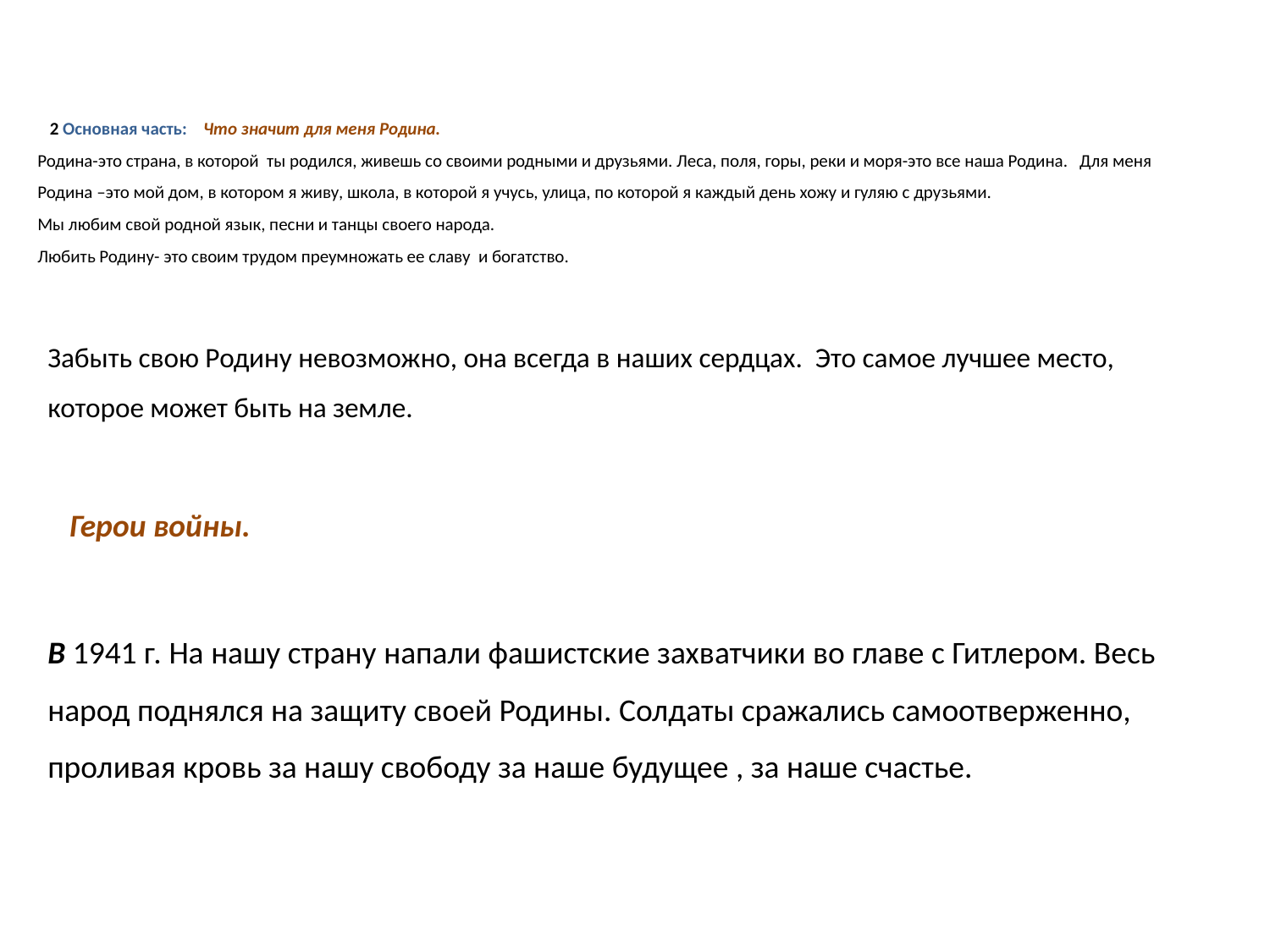

# 2 Основная часть:    Что значит для меня Родина. Родина-это страна, в которой  ты родился, живешь со своими родными и друзьями. Леса, поля, горы, реки и моря-это все наша Родина.   Для меня Родина –это мой дом, в котором я живу, школа, в которой я учусь, улица, по которой я каждый день хожу и гуляю с друзьями. Мы любим свой родной язык, песни и танцы своего народа. Любить Родину- это своим трудом преумножать ее славу  и богатство.
Забыть свою Родину невозможно, она всегда в наших сердцах.  Это самое лучшее место, которое может быть на земле.

   Герои войны.

В 1941 г. На нашу страну напали фашистские захватчики во главе с Гитлером. Весь народ поднялся на защиту своей Родины. Солдаты сражались самоотверженно, проливая кровь за нашу свободу за наше будущее , за наше счастье.